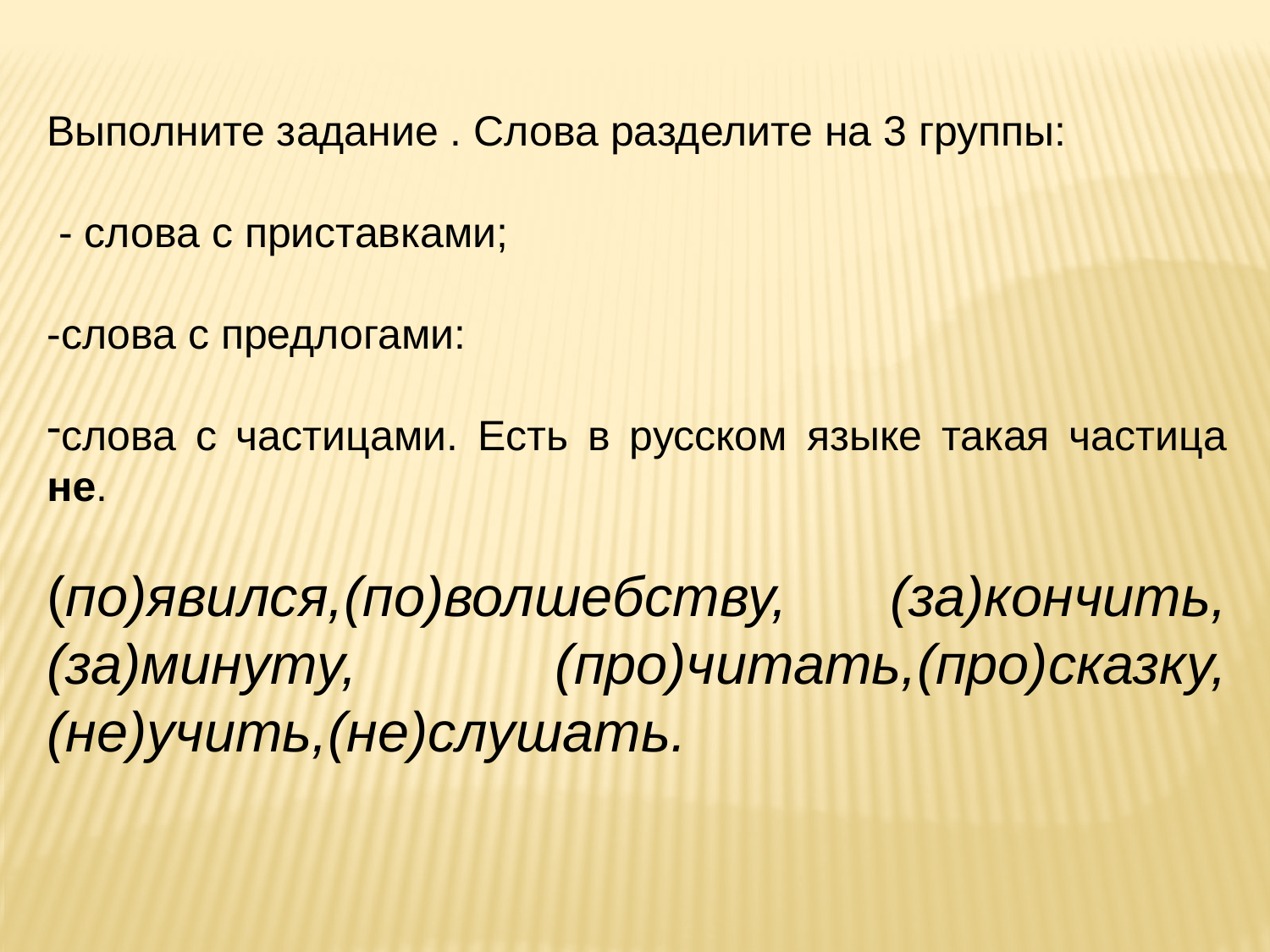

Выполните задание . Слова разделите на 3 группы:

 - слова с приставками;

-слова с предлогами:

слова с частицами. Есть в русском языке такая частица не.

(по)явился,(по)волшебству, (за)кончить,(за)минуту, (про)читать,(про)сказку, (не)учить,(не)слушать.